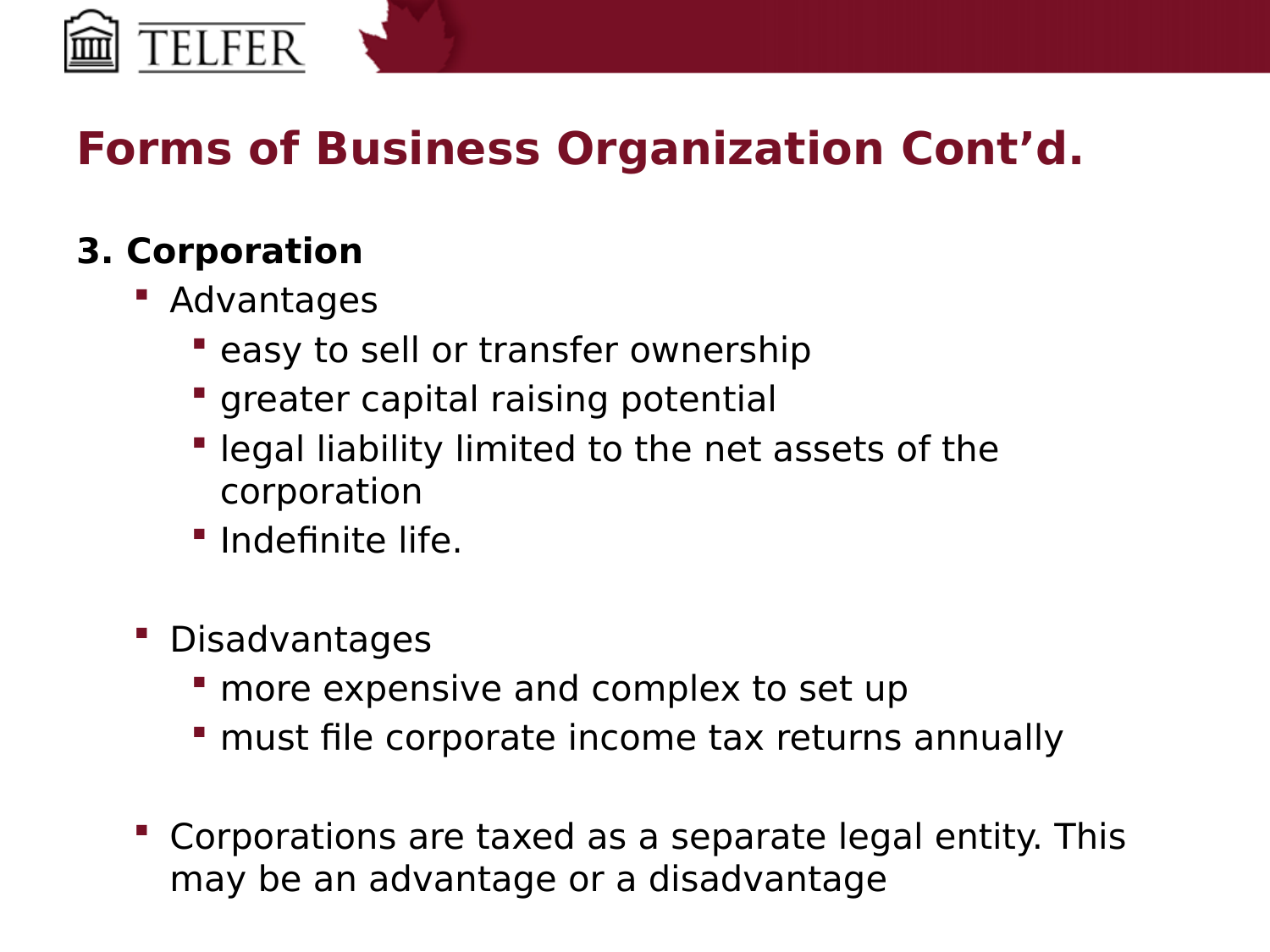

# Forms of Business Organization Cont’d.
3. Corporation
Advantages
easy to sell or transfer ownership
greater capital raising potential
legal liability limited to the net assets of the corporation
Indefinite life.

Disadvantages
more expensive and complex to set up
must file corporate income tax returns annually

Corporations are taxed as a separate legal entity. This may be an advantage or a disadvantage